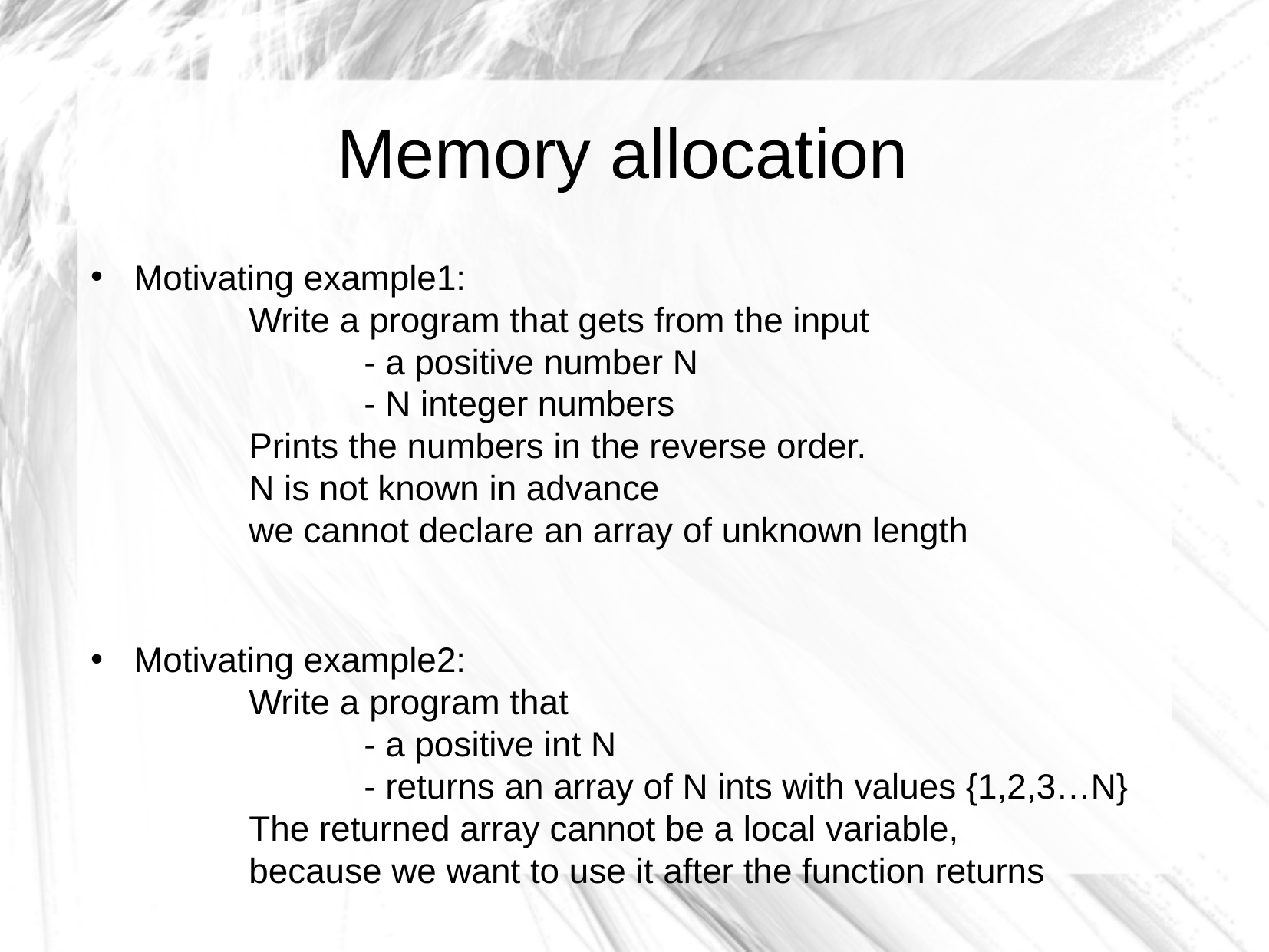

Memory allocation
Motivating example1:
	Write a program that gets from the input
		- a positive number N
		- N integer numbers
	Prints the numbers in the reverse order.
	N is not known in advance
	we cannot declare an array of unknown length

Motivating example2:
	Write a program that
 		- a positive int N
		- returns an array of N ints with values {1,2,3…N}
	The returned array cannot be a local variable,
	because we want to use it after the function returns